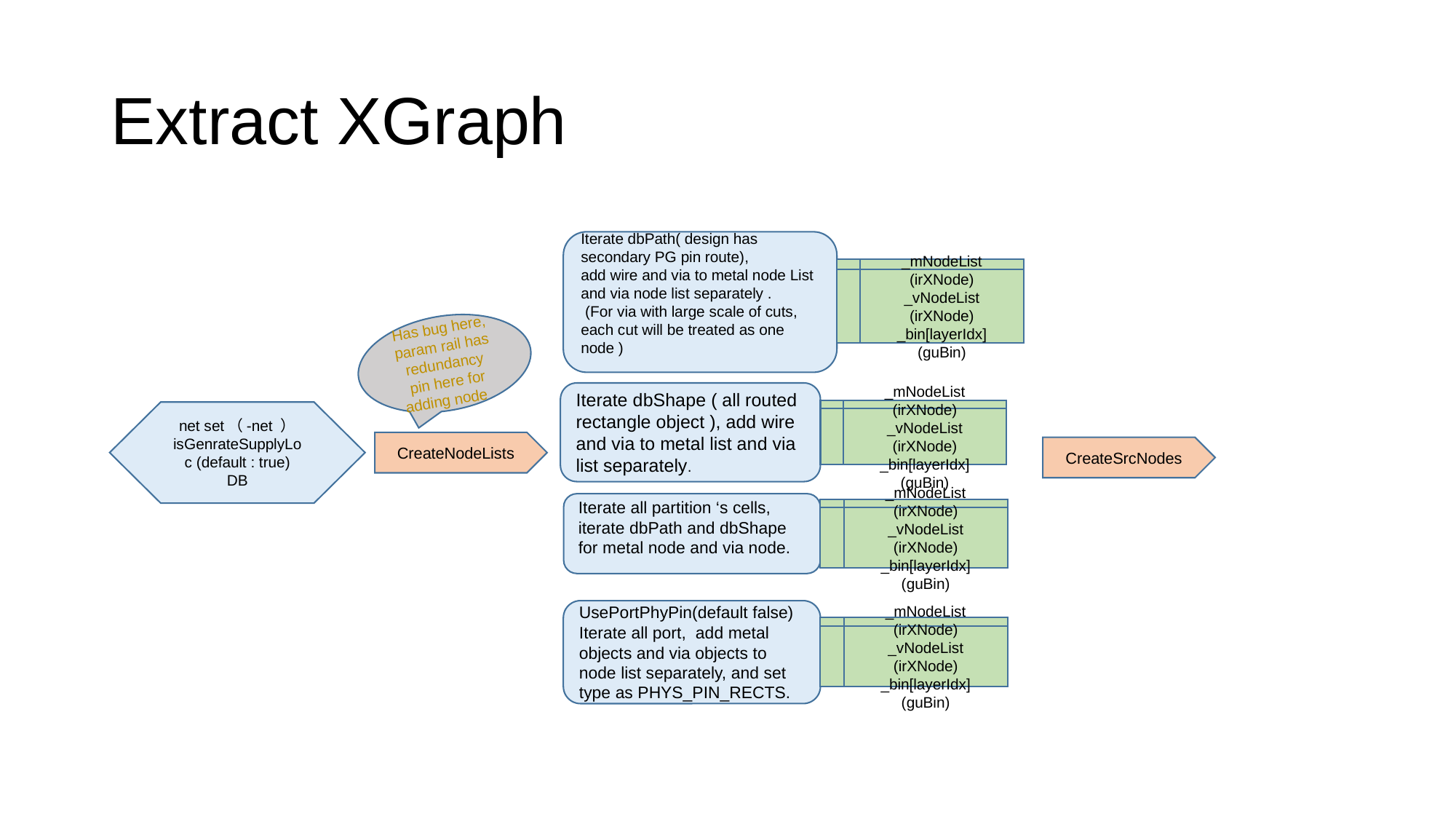

# Extract XGraph

Iterate dbPath( design has secondary PG pin route),
add wire and via to metal node List
and via node list separately .
 (For via with large scale of cuts, each cut will be treated as one node )

_mNodeList (irXNode)
_vNodeList (irXNode)
_bin[layerIdx] (guBin)
Has bug here, param rail has redundancy pin here for adding node
Iterate dbShape ( all routed rectangle object ), add wire and via to metal list and via list separately.
_mNodeList (irXNode)
_vNodeList (irXNode)
_bin[layerIdx] (guBin)
net set（-net ）
isGenrateSupplyLoc (default : true)
DB
CreateNodeLists
CreateSrcNodes

Iterate all partition ‘s cells,  iterate dbPath and dbShape for metal node and via node.

_mNodeList (irXNode)
_vNodeList (irXNode)
_bin[layerIdx] (guBin)
UsePortPhyPin(default false)
Iterate all port,  add metal objects and via objects to node list separately, and set type as PHYS_PIN_RECTS.
_mNodeList (irXNode)
_vNodeList (irXNode)
_bin[layerIdx] (guBin)